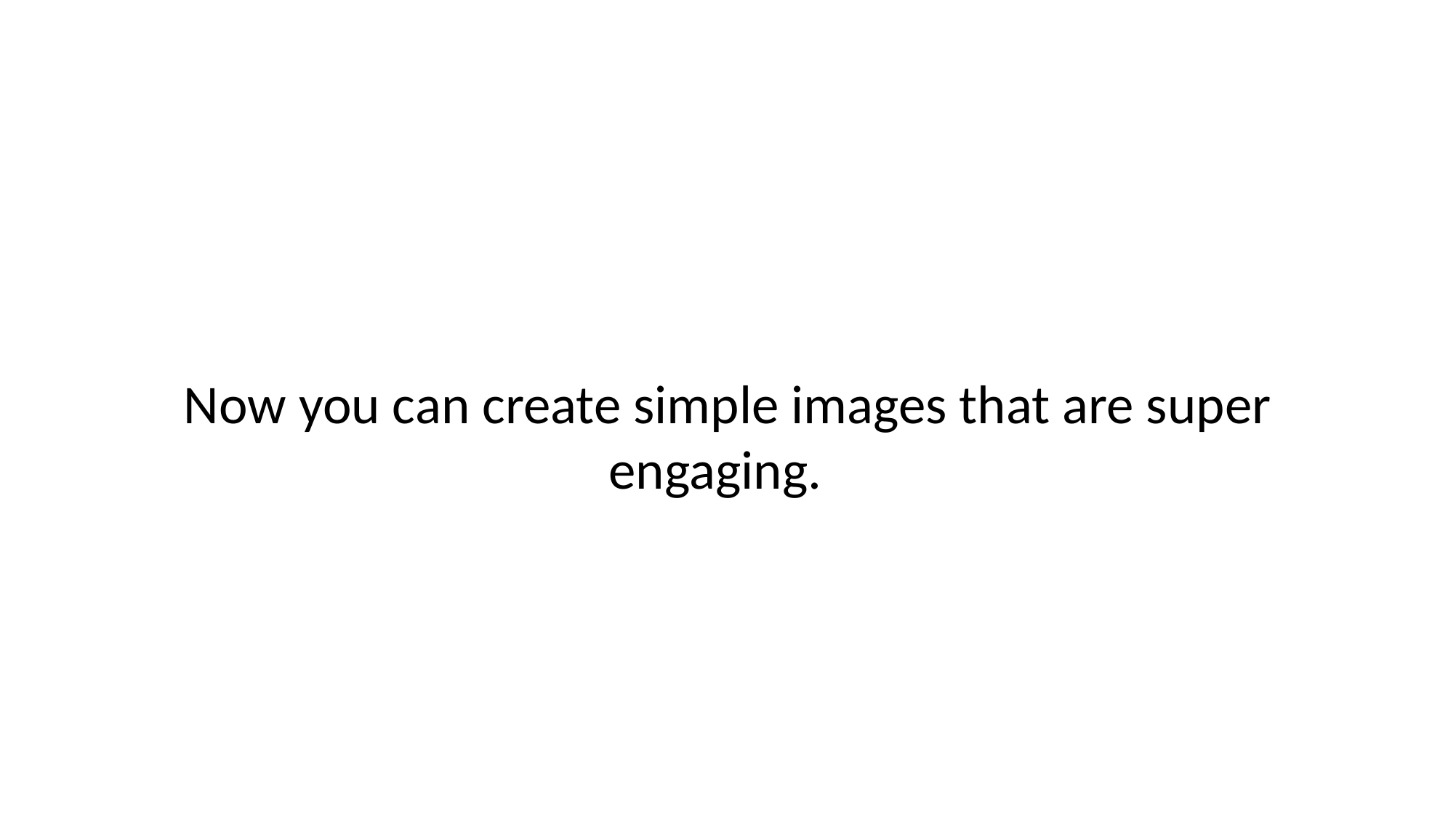

# Now you can create simple images that are super engaging.